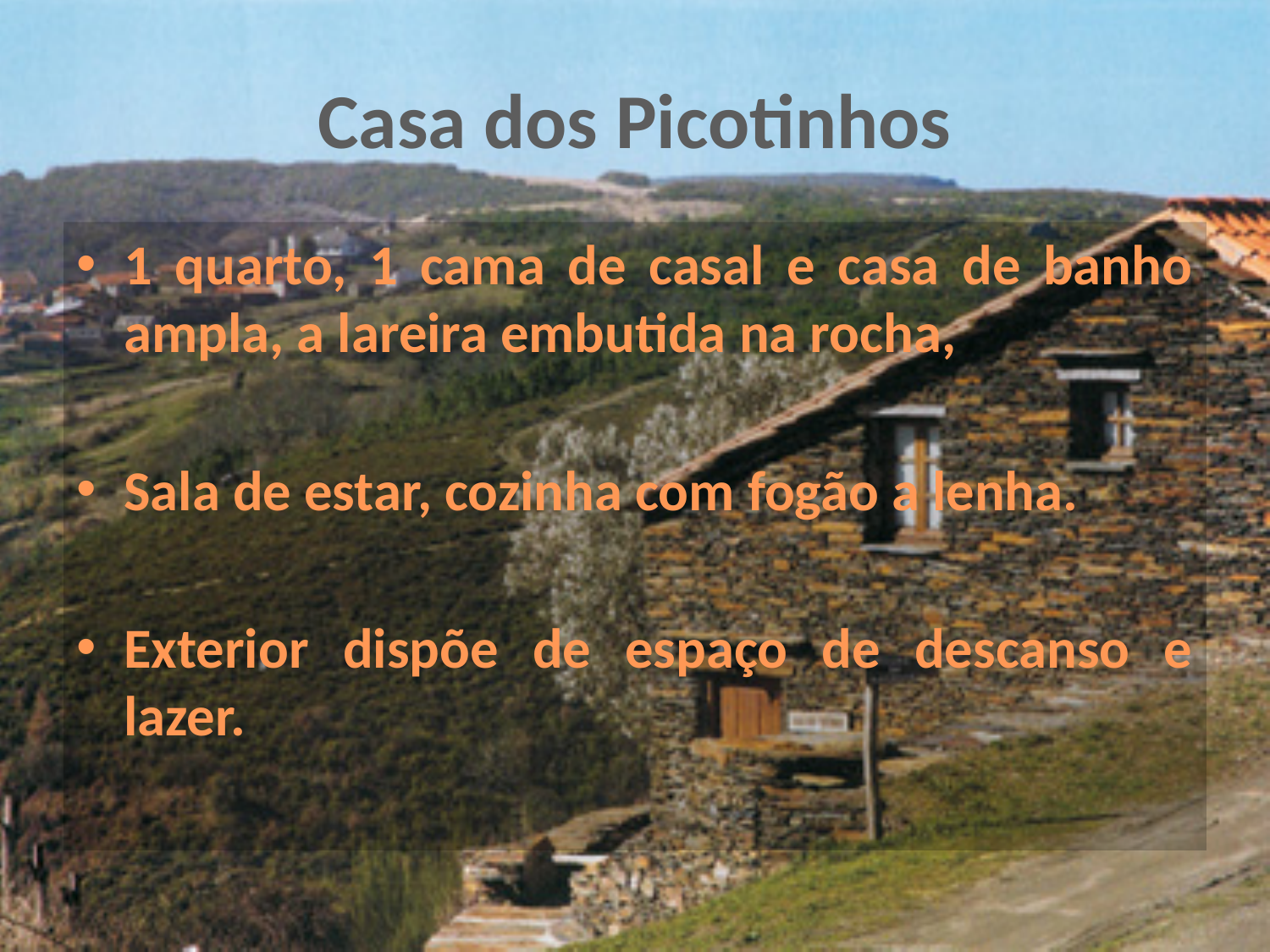

# Casa dos Picotinhos
1 quarto, 1 cama de casal e casa de banho ampla, a lareira embutida na rocha,

Sala de estar, cozinha com fogão a lenha.

Exterior dispõe de espaço de descanso e lazer.